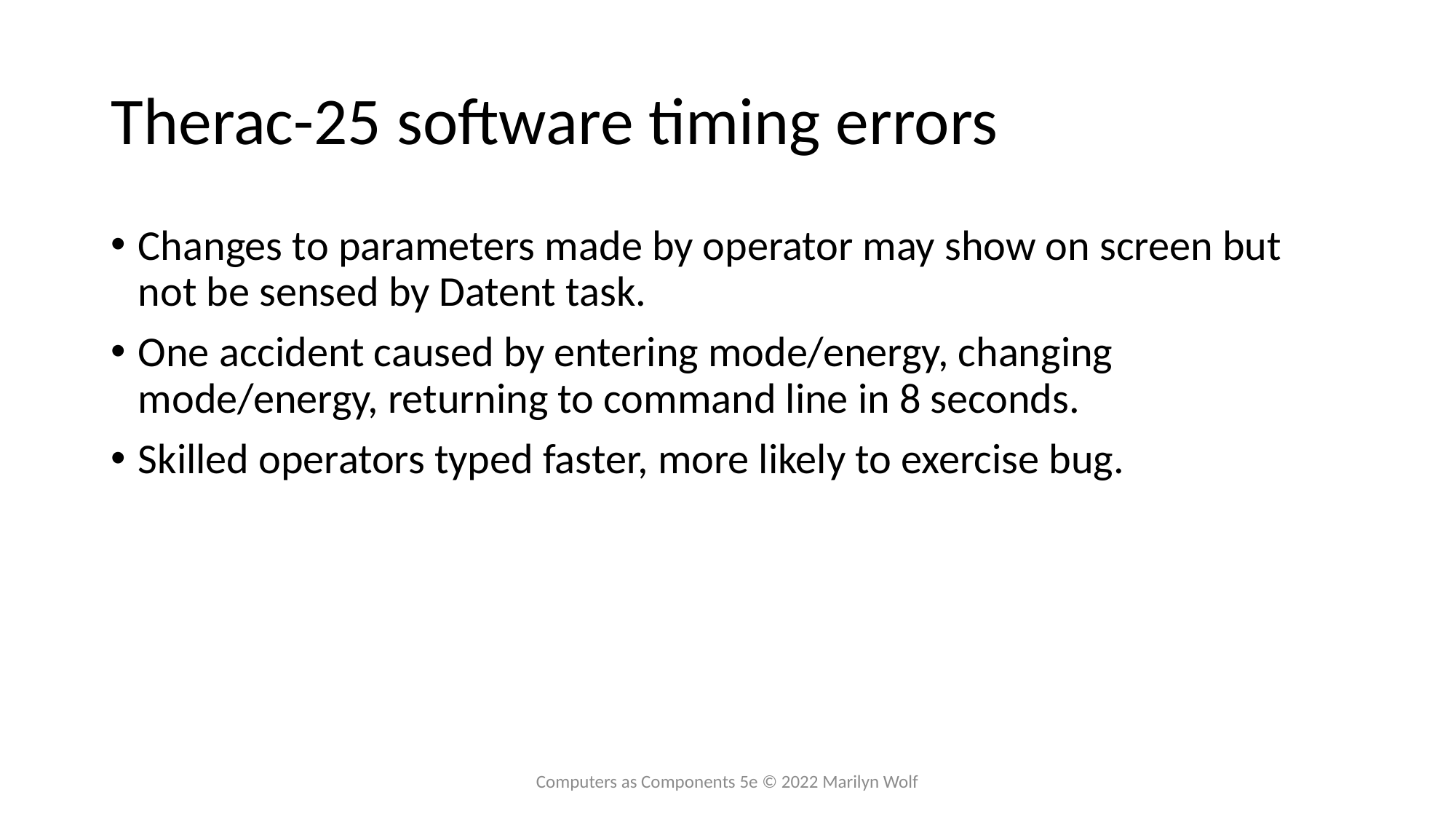

# Therac-25 software timing errors
Changes to parameters made by operator may show on screen but not be sensed by Datent task.
One accident caused by entering mode/energy, changing mode/energy, returning to command line in 8 seconds.
Skilled operators typed faster, more likely to exercise bug.
Computers as Components 5e © 2022 Marilyn Wolf